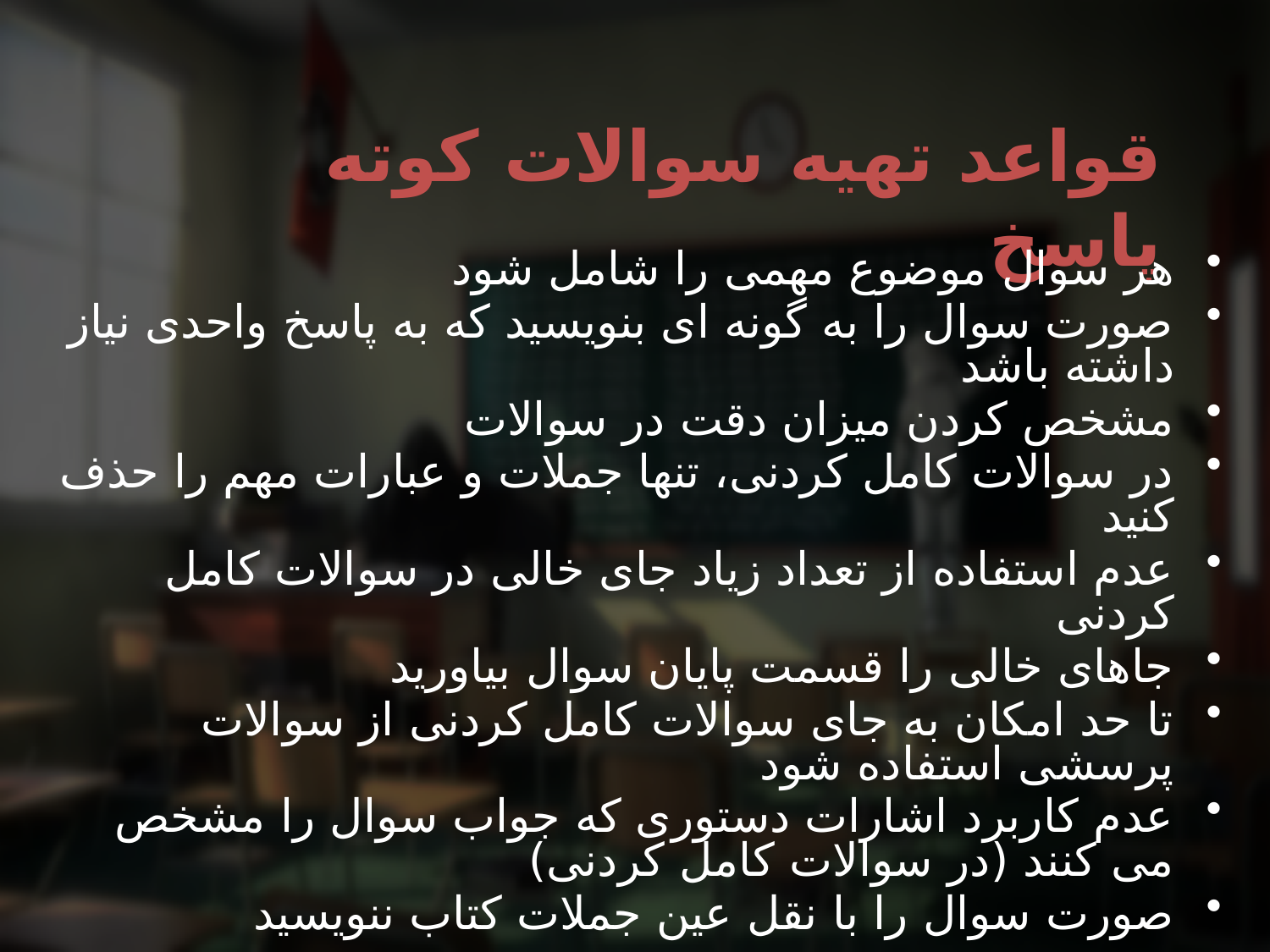

# قواعد تهیه سوالات کوته پاسخ
هر سوال موضوع مهمی را شامل شود
صورت سوال را به گونه ای بنویسید که به پاسخ واحدی نیاز داشته باشد
مشخص کردن میزان دقت در سوالات
در سوالات کامل کردنی، تنها جملات و عبارات مهم را حذف کنید
عدم استفاده از تعداد زیاد جای خالی در سوالات کامل کردنی
جاهای خالی را قسمت پایان سوال بیاورید
تا حد امکان به جای سوالات کامل کردنی از سوالات پرسشی استفاده شود
عدم کاربرد اشارات دستوری که جواب سوال را مشخص می کنند (در سوالات کامل کردنی)
صورت سوال را با نقل عین جملات کتاب ننویسید